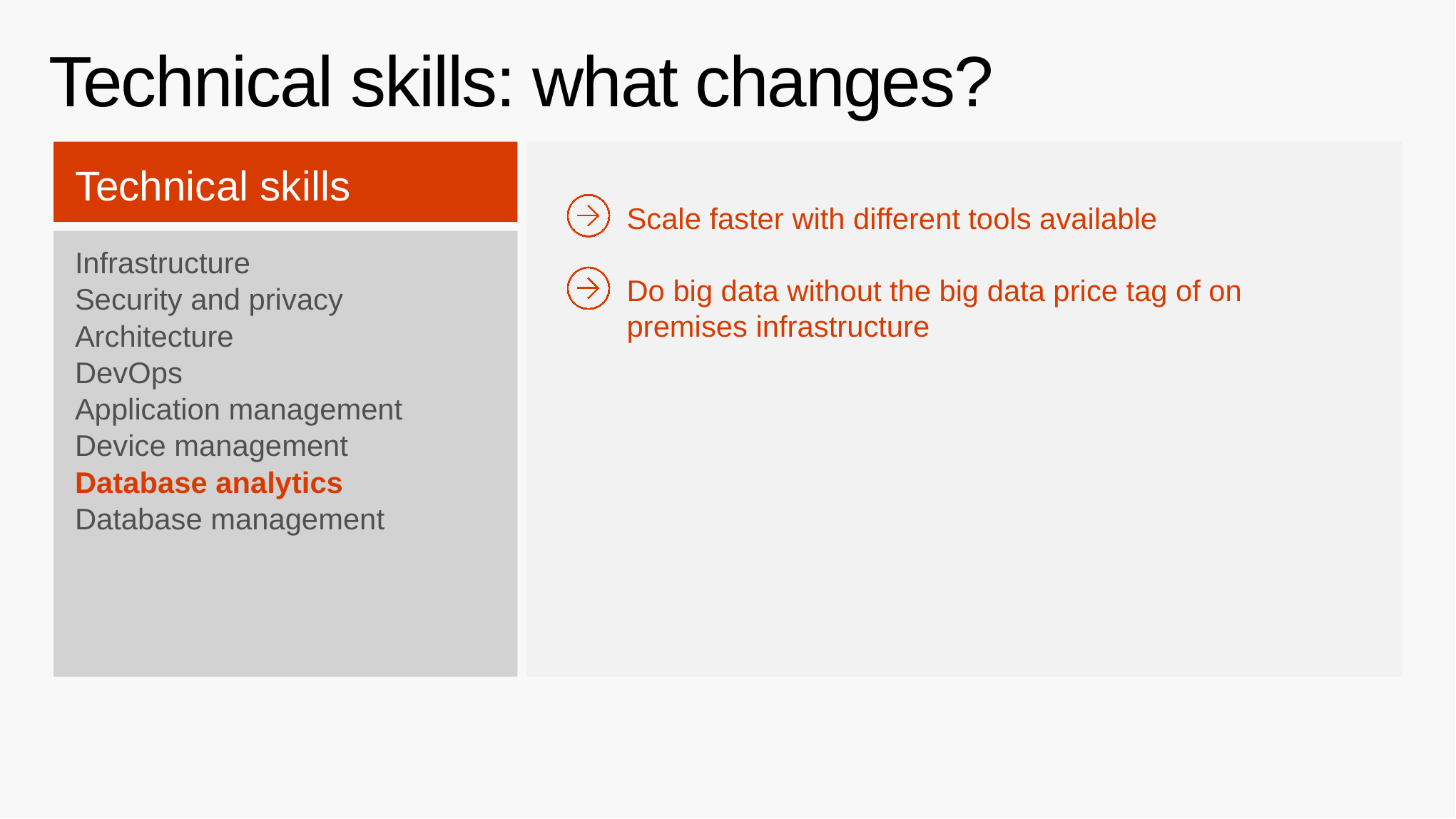

# Technical skills: what changes?
Technical skills
Infrastructure
Security and privacy
Architecture
DevOps
Application management
Device management
Database analytics
Database management

Scale faster with different tools available

Do big data without the big data price tag of on
premises infrastructure